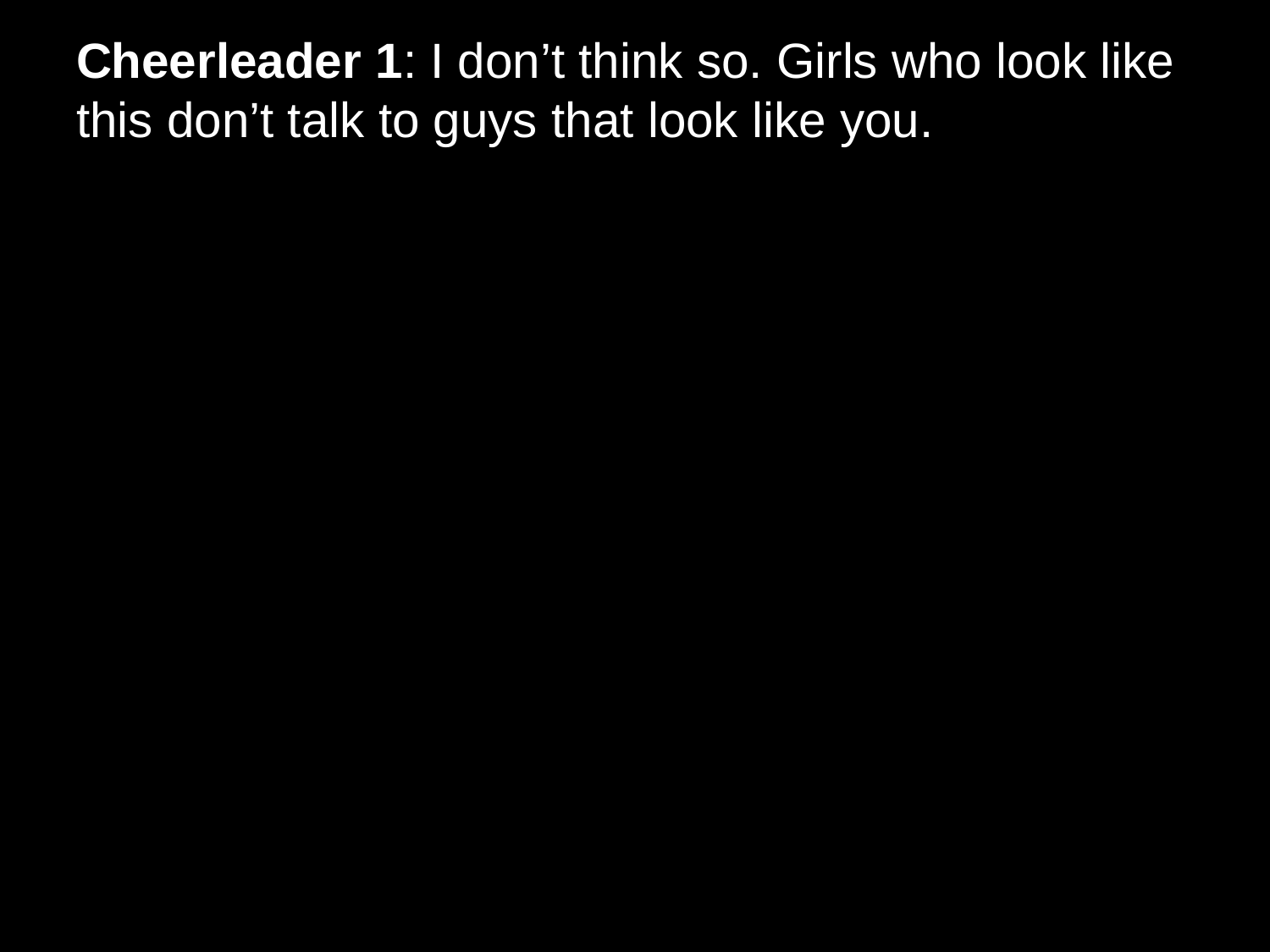

# Cheerleader 1: I don’t think so. Girls who look like this don’t talk to guys that look like you.